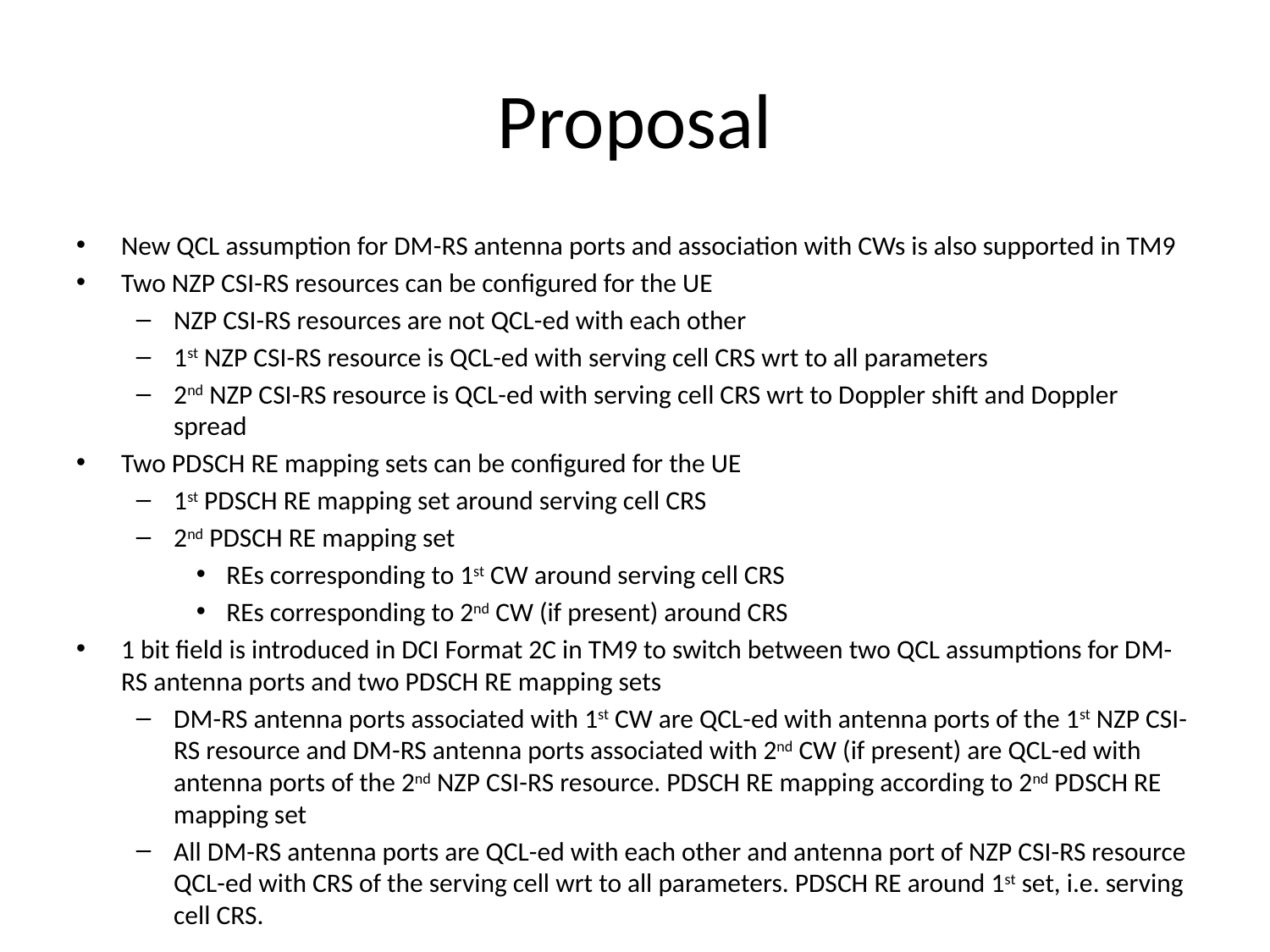

# Proposal
New QCL assumption for DM-RS antenna ports and association with CWs is also supported in TM9
Two NZP CSI-RS resources can be configured for the UE
NZP CSI-RS resources are not QCL-ed with each other
1st NZP CSI-RS resource is QCL-ed with serving cell CRS wrt to all parameters
2nd NZP CSI-RS resource is QCL-ed with serving cell CRS wrt to Doppler shift and Doppler spread
Two PDSCH RE mapping sets can be configured for the UE
1st PDSCH RE mapping set around serving cell CRS
2nd PDSCH RE mapping set
REs corresponding to 1st CW around serving cell CRS
REs corresponding to 2nd CW (if present) around CRS
1 bit field is introduced in DCI Format 2C in TM9 to switch between two QCL assumptions for DM-RS antenna ports and two PDSCH RE mapping sets
DM-RS antenna ports associated with 1st CW are QCL-ed with antenna ports of the 1st NZP CSI-RS resource and DM-RS antenna ports associated with 2nd CW (if present) are QCL-ed with antenna ports of the 2nd NZP CSI-RS resource. PDSCH RE mapping according to 2nd PDSCH RE mapping set
All DM-RS antenna ports are QCL-ed with each other and antenna port of NZP CSI-RS resource QCL-ed with CRS of the serving cell wrt to all parameters. PDSCH RE around 1st set, i.e. serving cell CRS.